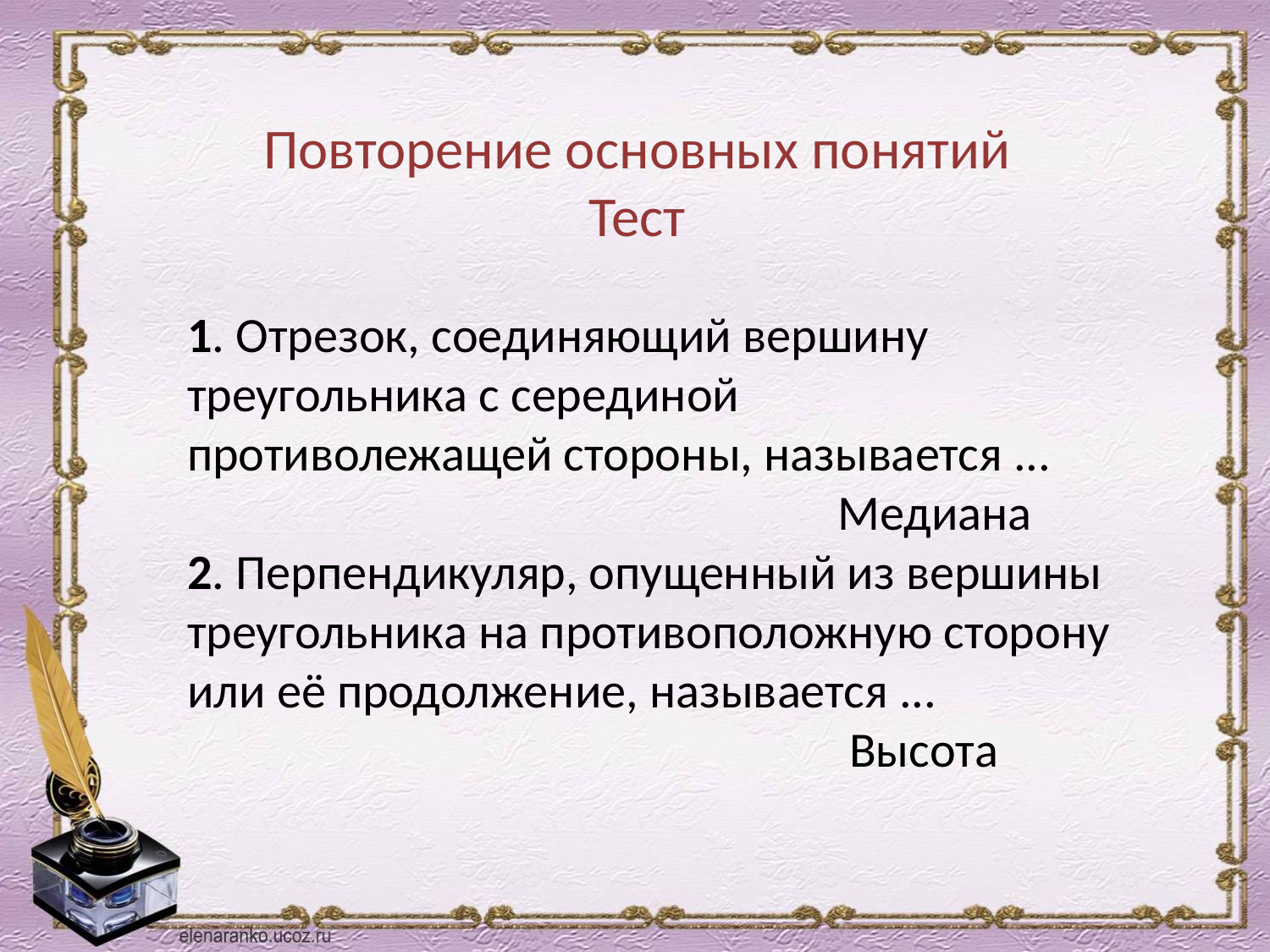

Повторение основных понятий
Тест
1. Отрезок, соединяющий вершину треугольника с серединой противолежащей стороны, называется ...
                                                          Медиана
2. Перпендикуляр, опущенный из вершины треугольника на противоположную сторону или её продолжение, называется ...
                                                           Высота